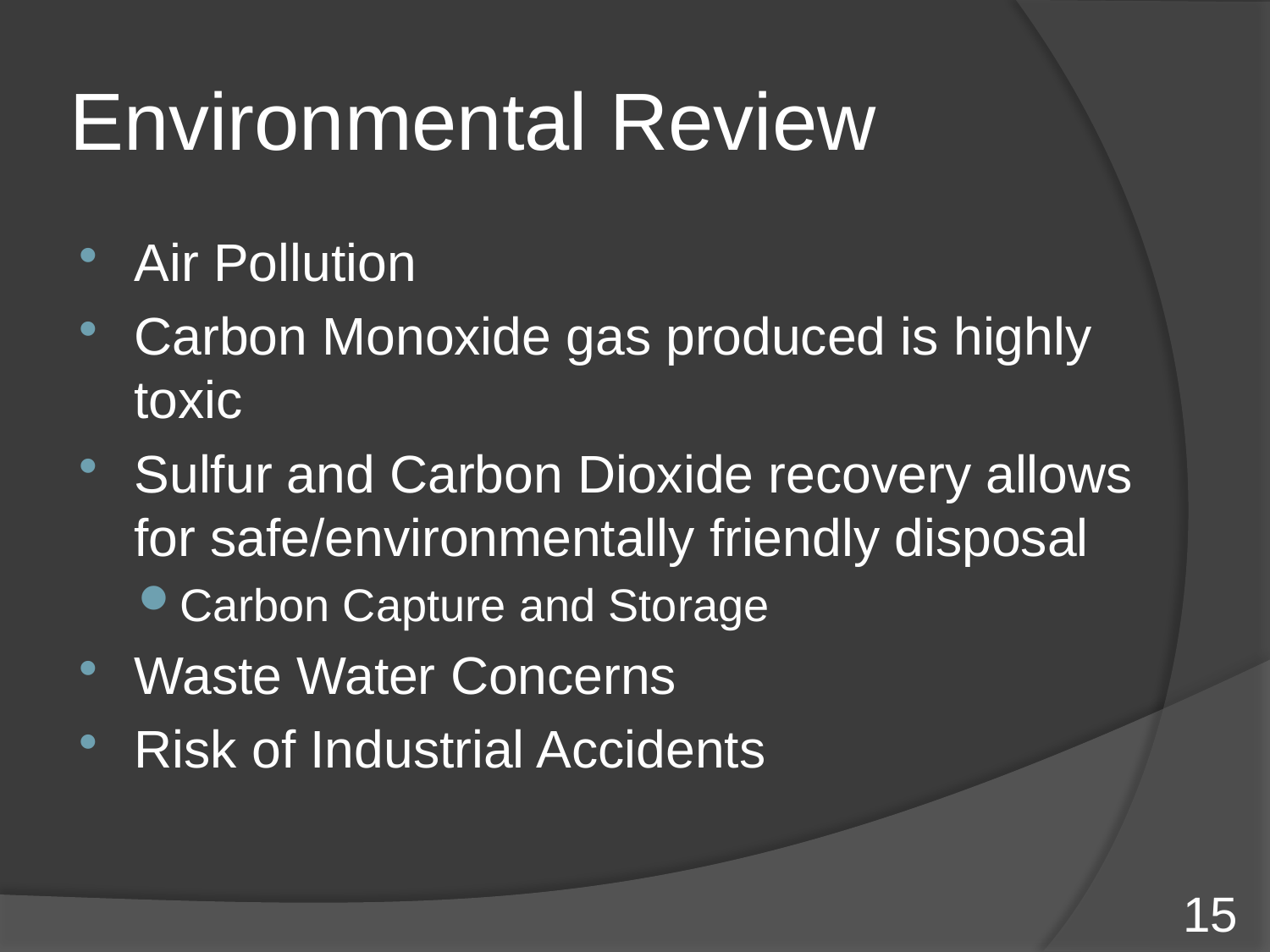

# Environmental Review
Air Pollution
Carbon Monoxide gas produced is highly toxic
Sulfur and Carbon Dioxide recovery allows for safe/environmentally friendly disposal
Carbon Capture and Storage
Waste Water Concerns
Risk of Industrial Accidents

15